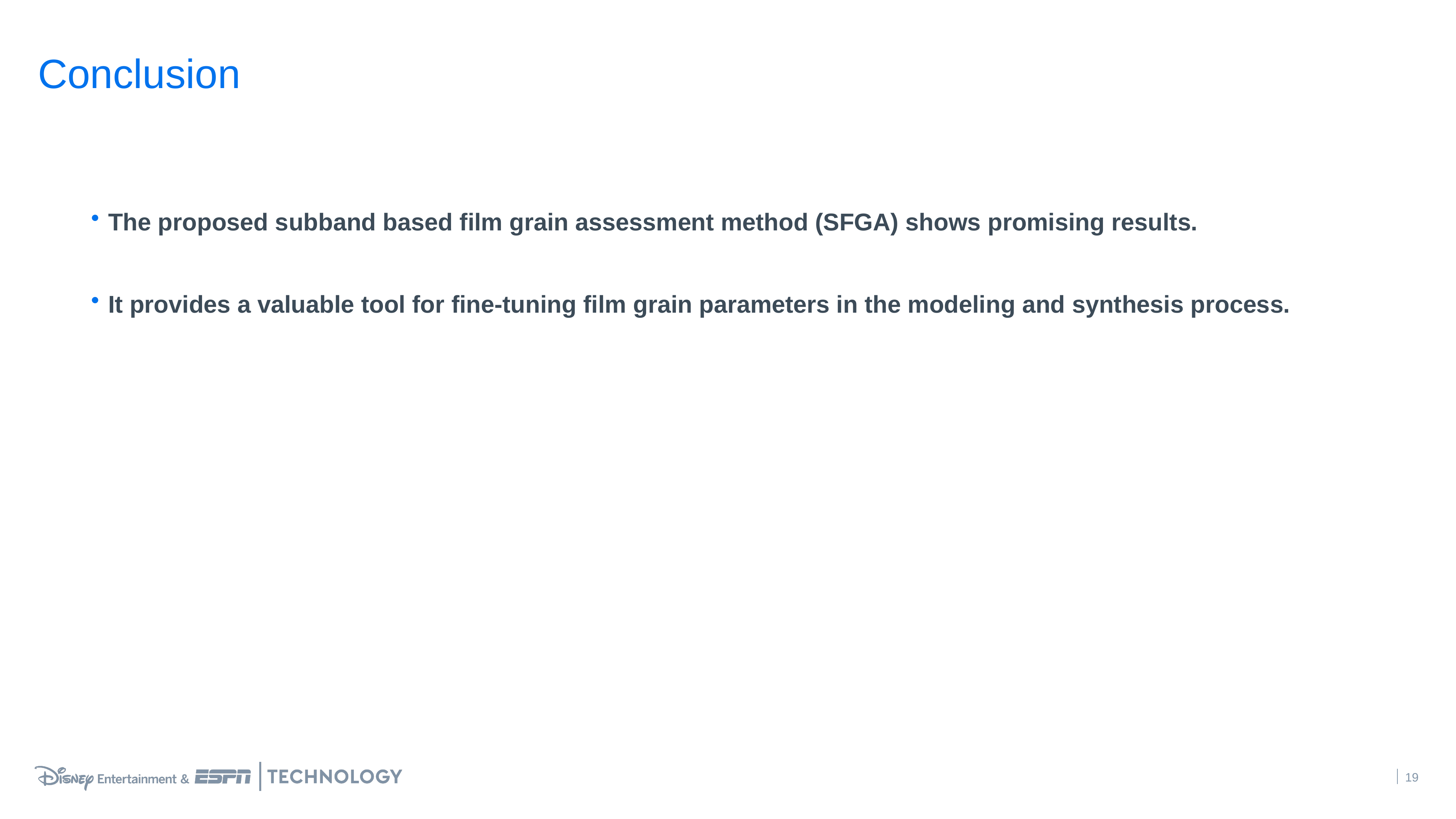

# Conclusion
The proposed subband based film grain assessment method (SFGA) shows promising results.

It provides a valuable tool for fine-tuning film grain parameters in the modeling and synthesis process.

19